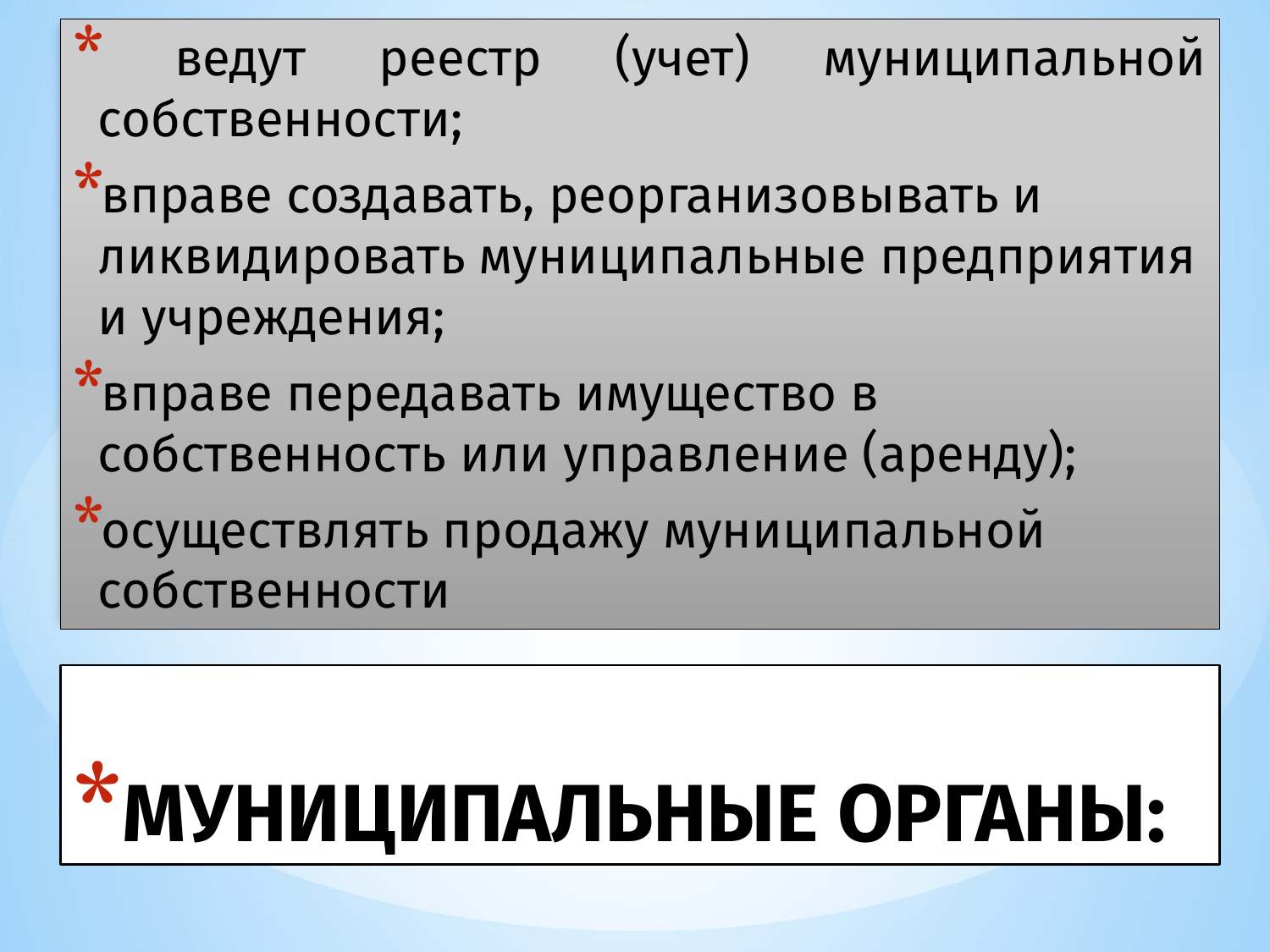

ведут реестр (учет) муниципальной собственности;
вправе создавать, реорганизовывать и ликвидировать муниципальные предприятия и учреждения;
вправе передавать имущество в собственность или управление (аренду);
осуществлять продажу муниципальной собственности

# МУНИЦИПАЛЬНЫЕ ОРГАНЫ: